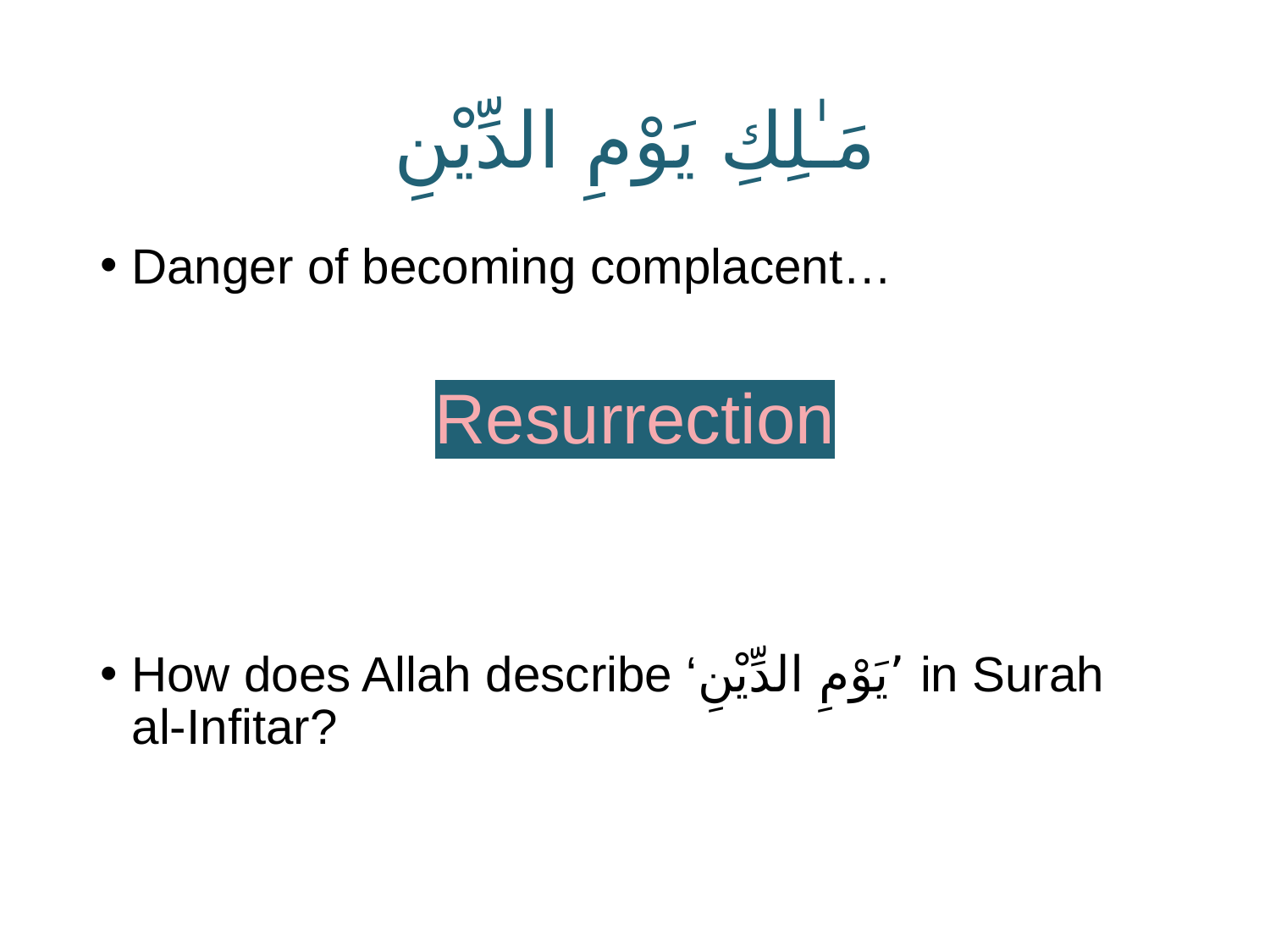

# مَـٰلِكِ يَوْمِ الدِّيْنِ
Danger of becoming complacent…

Resurrection

How does Allah describe ‘يَوْمِ الدِّيْنِ’ in Surah al-Infitar?